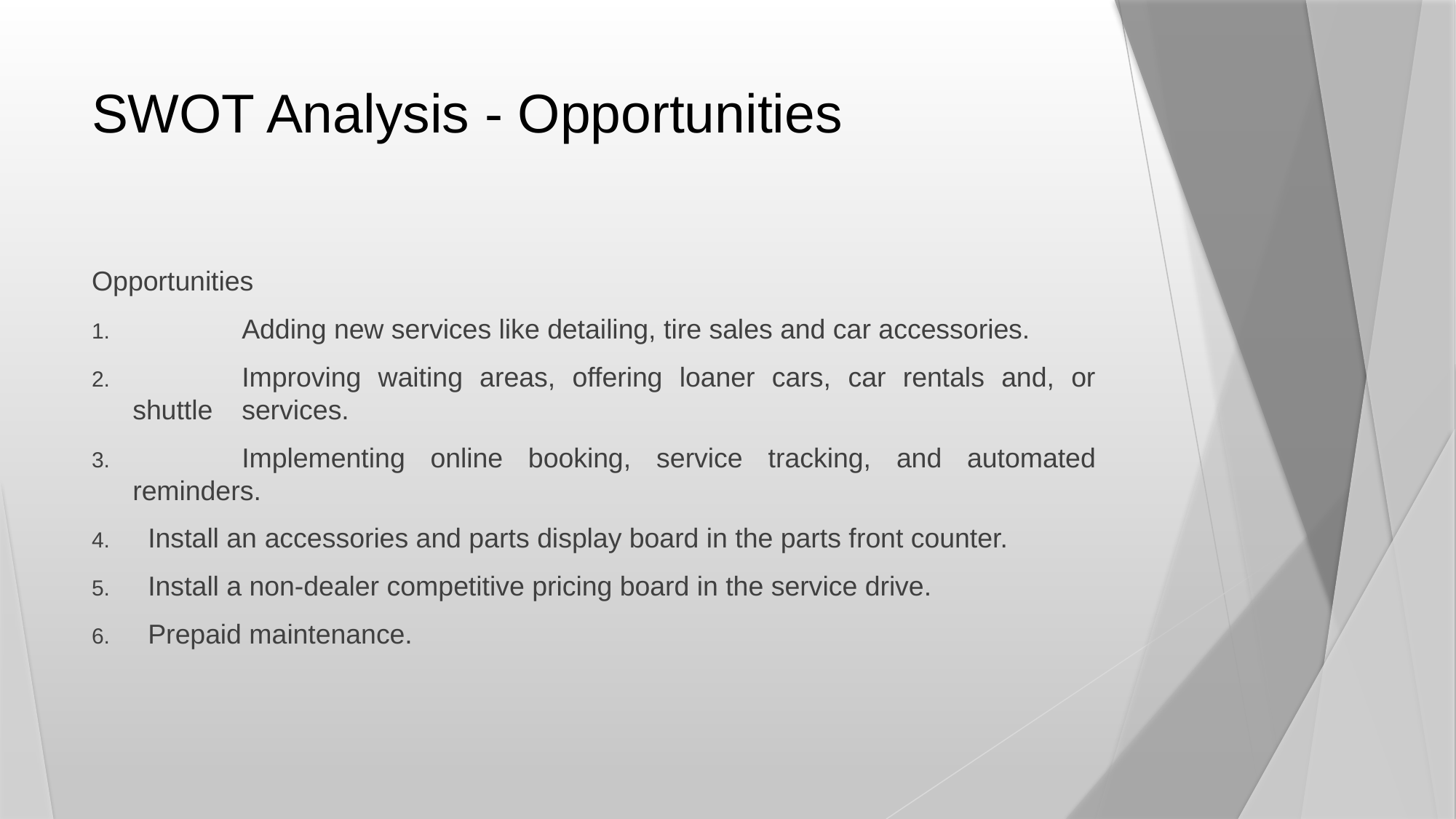

# SWOT Analysis - Opportunities
Opportunities
	Adding new services like detailing, tire sales and car accessories.
	Improving waiting areas, offering loaner cars, car rentals and, or shuttle 	services.
	Implementing online booking, service tracking, and automated reminders.
  Install an accessories and parts display board in the parts front counter.
  Install a non-dealer competitive pricing board in the service drive.
  Prepaid maintenance.